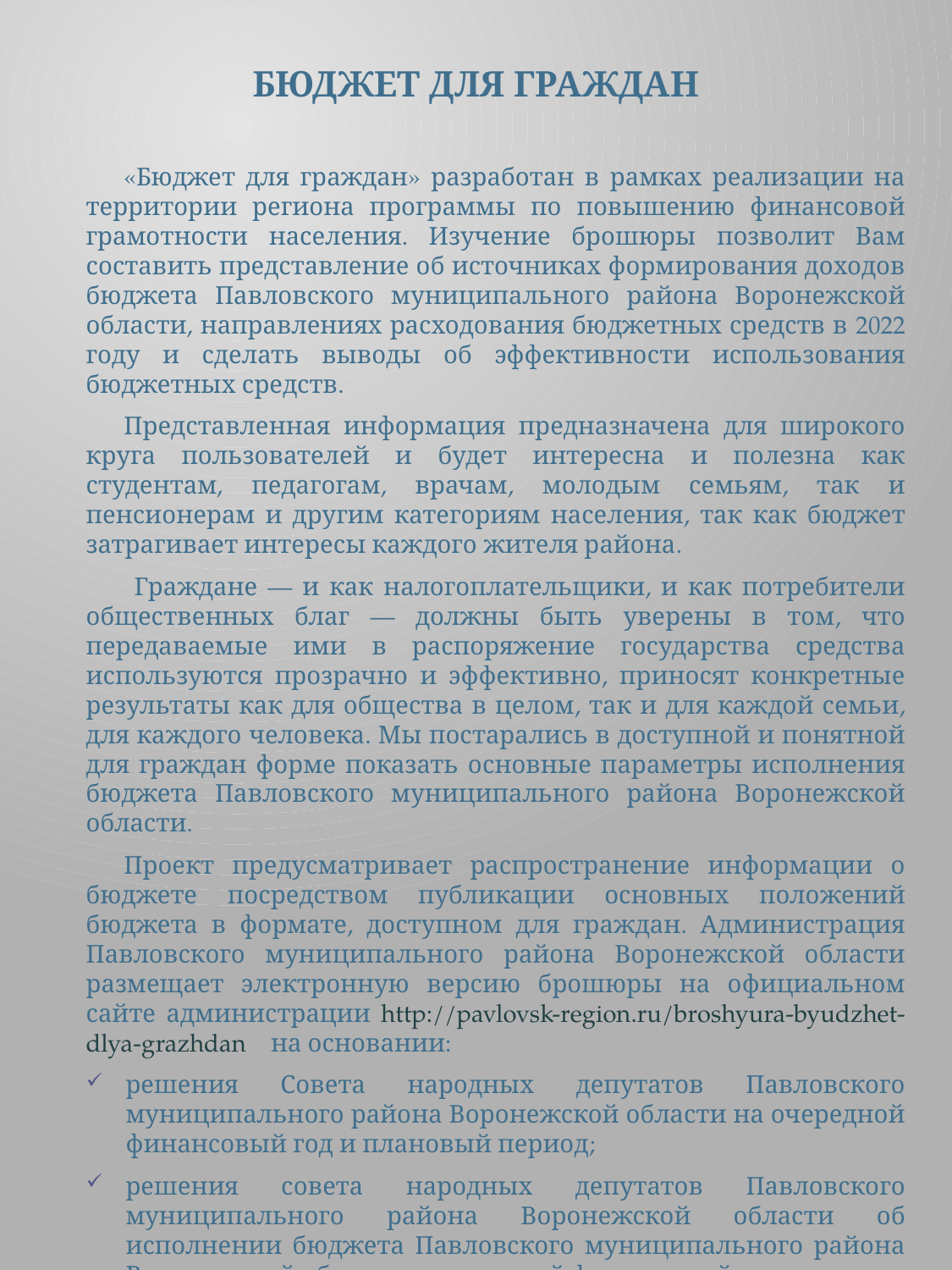

# Бюджет для граждан
«Бюджет для граждан» разработан в рамках реализации на территории региона программы по повышению финансовой грамотности населения. Изучение брошюры позволит Вам составить представление об источниках формирования доходов бюджета Павловского муниципального района Воронежской области, направлениях расходования бюджетных средств в 2022 году и сделать выводы об эффективности использования бюджетных средств.
Представленная информация предназначена для широкого круга пользователей и будет интересна и полезна как студентам, педагогам, врачам, молодым семьям, так и пенсионерам и другим категориям населения, так как бюджет затрагивает интересы каждого жителя района.
 Граждане — и как налогоплательщики, и как потребители общественных благ — должны быть уверены в том, что передаваемые ими в распоряжение государства средства используются прозрачно и эффективно, приносят конкретные результаты как для общества в целом, так и для каждой семьи, для каждого человека. Мы постарались в доступной и понятной для граждан форме показать основные параметры исполнения бюджета Павловского муниципального района Воронежской области.
Проект предусматривает распространение информации о бюджете посредством публикации основных положений бюджета в формате, доступном для граждан. Администрация Павловского муниципального района Воронежской области размещает электронную версию брошюры на официальном сайте администрации http://pavlovsk-region.ru/broshyura-byudzhet-dlya-grazhdan    на основании:
решения Совета народных депутатов Павловского муниципального района Воронежской области на очередной финансовый год и плановый период;
решения совета народных депутатов Павловского муниципального района Воронежской области об исполнении бюджета Павловского муниципального района Воронежской области за отчетный финансовый год.